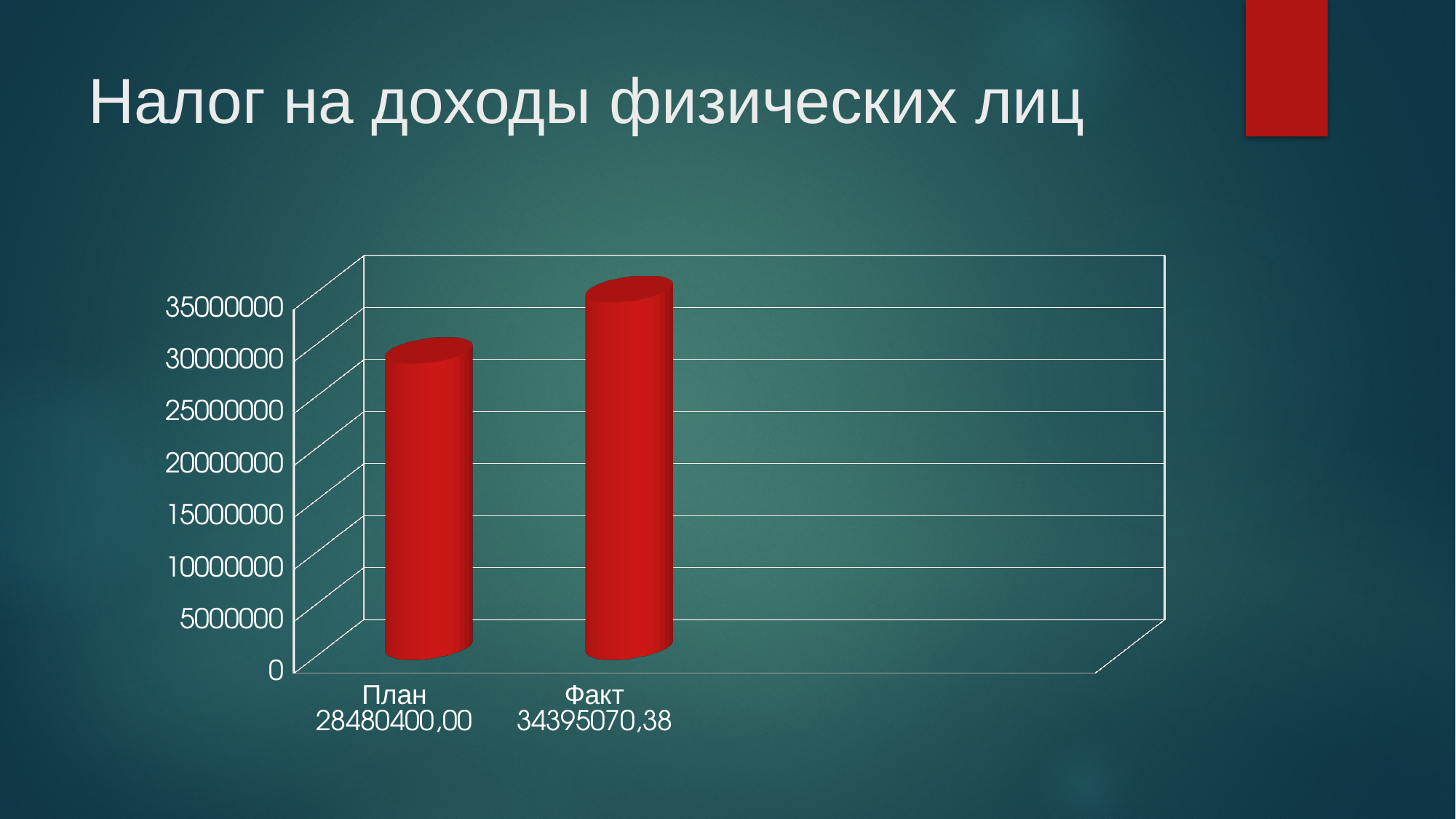

# Налог на доходы физических лиц

[unsupported chart]